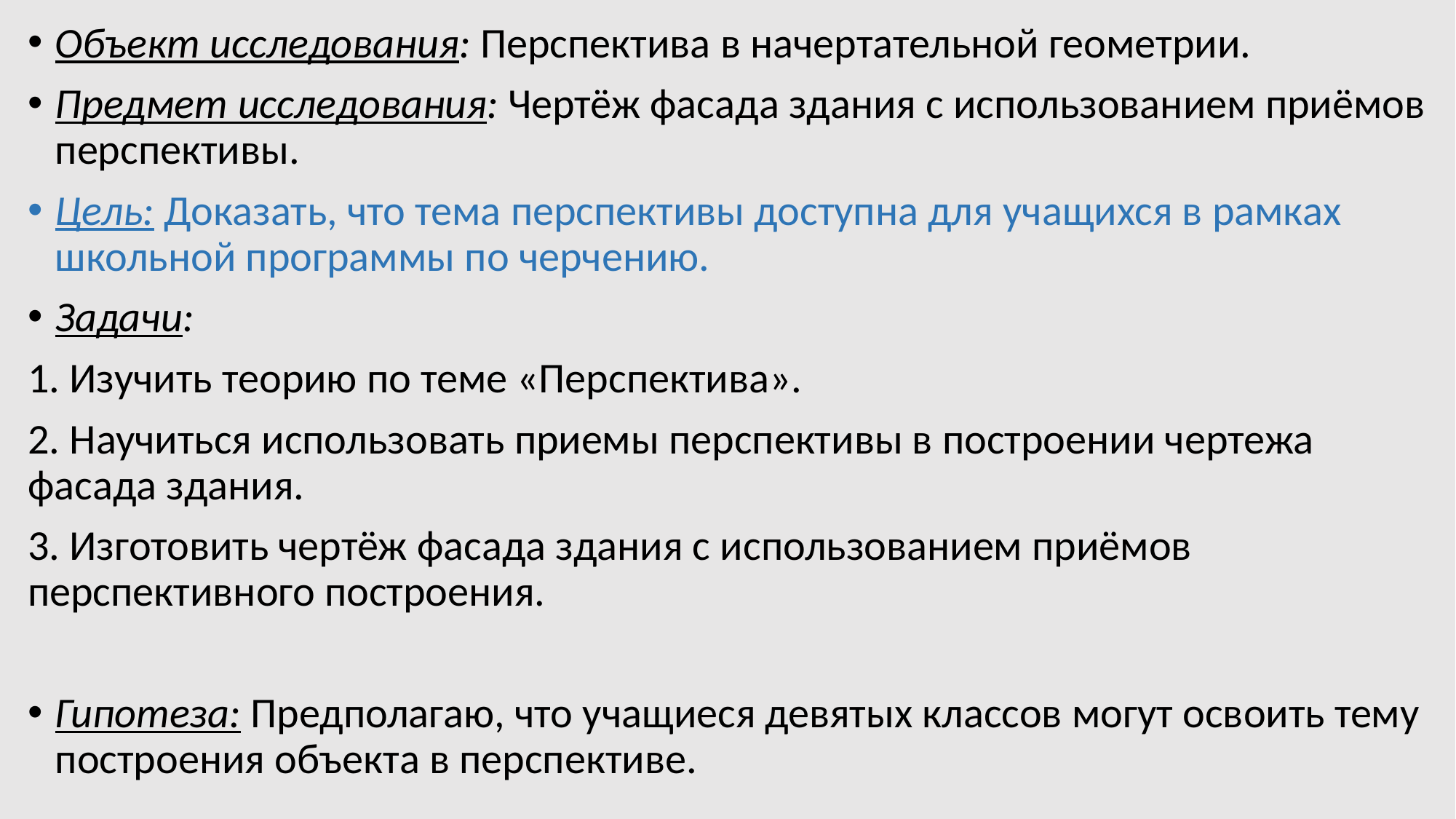

Объект исследования: Перспектива в начертательной геометрии.
Предмет исследования: Чертёж фасада здания с использованием приёмов перспективы.
Цель: Доказать, что тема перспективы доступна для учащихся в рамках школьной программы по черчению.
Задачи:
1. Изучить теорию по теме «Перспектива».
2. Научиться использовать приемы перспективы в построении чертежа фасада здания.
3. Изготовить чертёж фасада здания с использованием приёмов перспективного построения.

Гипотеза: Предполагаю, что учащиеся девятых классов могут освоить тему построения объекта в перспективе.